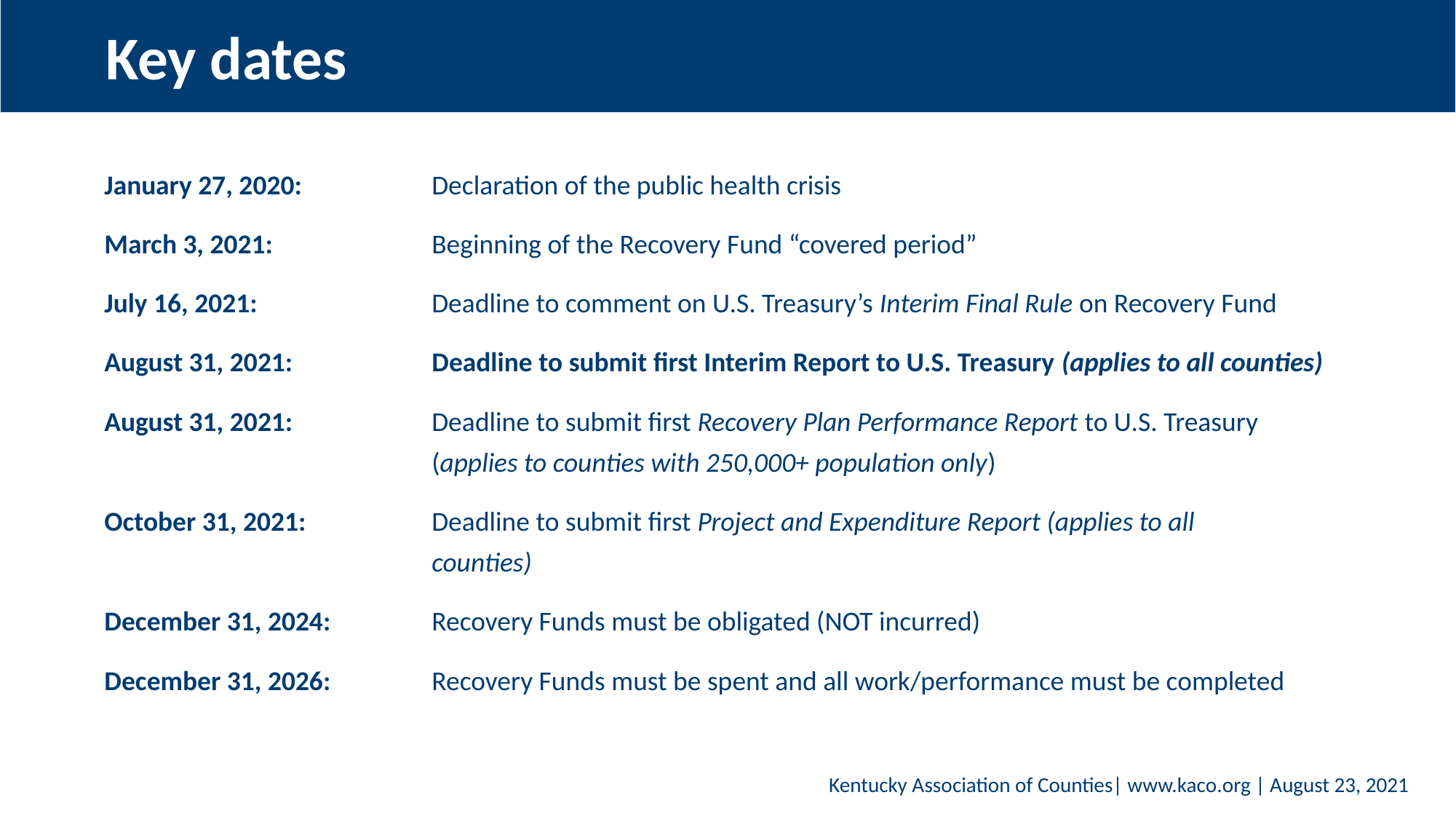

Key dates
January 27, 2020:  		Declaration of the public health crisis
March 3, 2021:  		Beginning of the Recovery Fund “covered period”
July 16, 2021: 		Deadline to comment on U.S. Treasury’s Interim Final Rule on Recovery Fund
August 31, 2021: 		Deadline to submit first Interim Report to U.S. Treasury (applies to all counties)
August 31, 2021: 		Deadline to submit first Recovery Plan Performance Report to U.S. Treasury 				(applies to counties with 250,000+ population only)
October 31, 2021: 		Deadline to submit first Project and Expenditure Report (applies to all 				counties)
December 31, 2024: 	Recovery Funds must be obligated (NOT incurred)
December 31, 2026: 	Recovery Funds must be spent and all work/performance must be completed
Kentucky Association of Counties| www.kaco.org | August 23, 2021